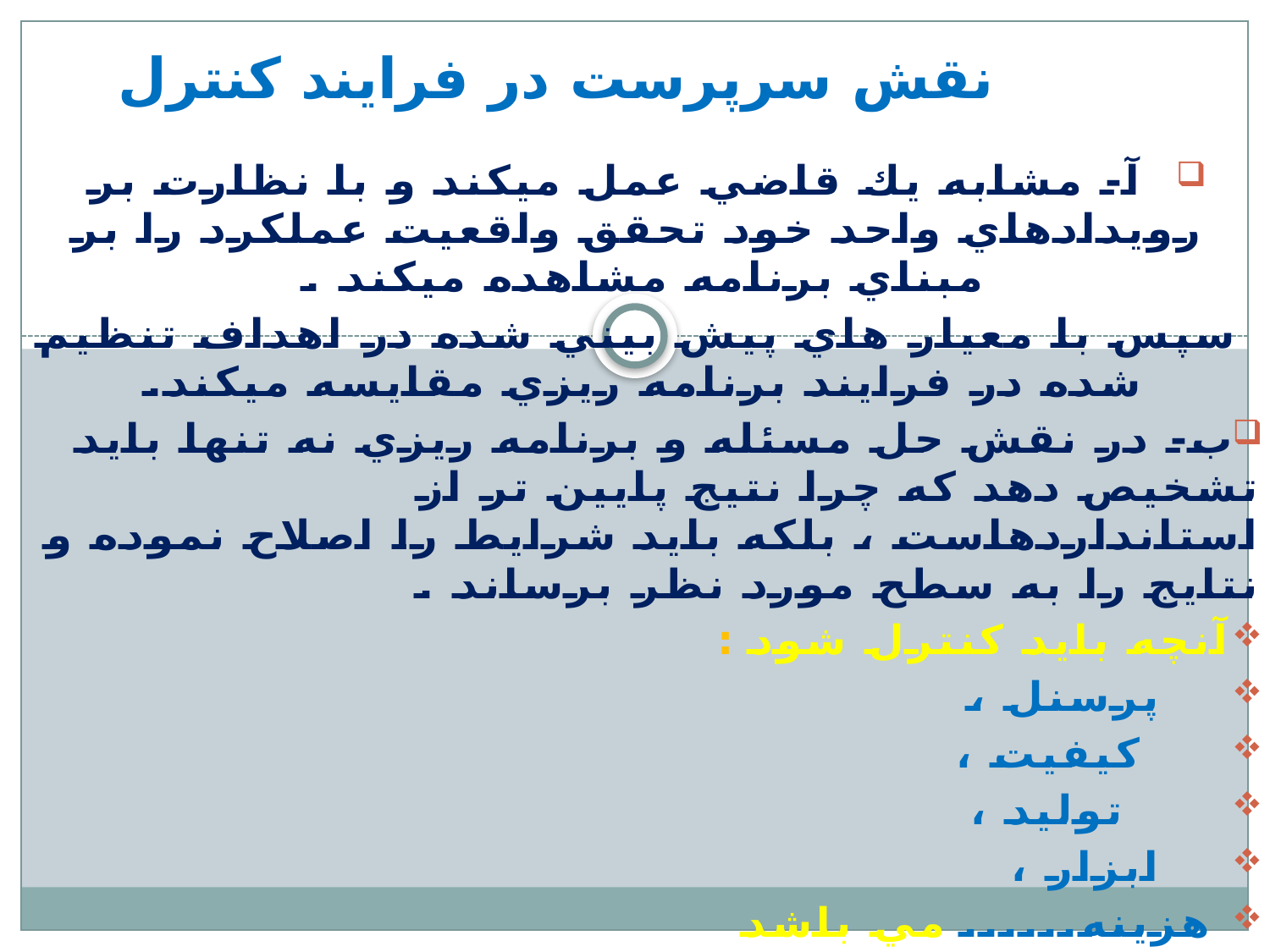

# نقش سرپرست در فرايند كنترل
 آ- مشابه يك قاضي عمل ميكند و با نظارت بر رويدادهاي واحد خود تحقق واقعيت عملكرد را بر مبناي برنامه مشاهده ميكند .
سپس با معيار هاي پيش بيني شده در اهداف تنظيم شده در فرايند برنامه ريزي مقايسه ميكند.
ب- در نقش حل مسئله و برنامه ريزي نه تنها بايد تشخيص دهد كه چرا نتيج پايين تر از استانداردهاست ، بلكه بايد شرايط را اصلاح نموده و نتايج را به سطح مورد نظر برساند .
آنچه بايد كنترل شود :
    پرسنل ،
     كيفيت ،
      توليد ،
    ابزار ،
 هزينه...... مي باشد